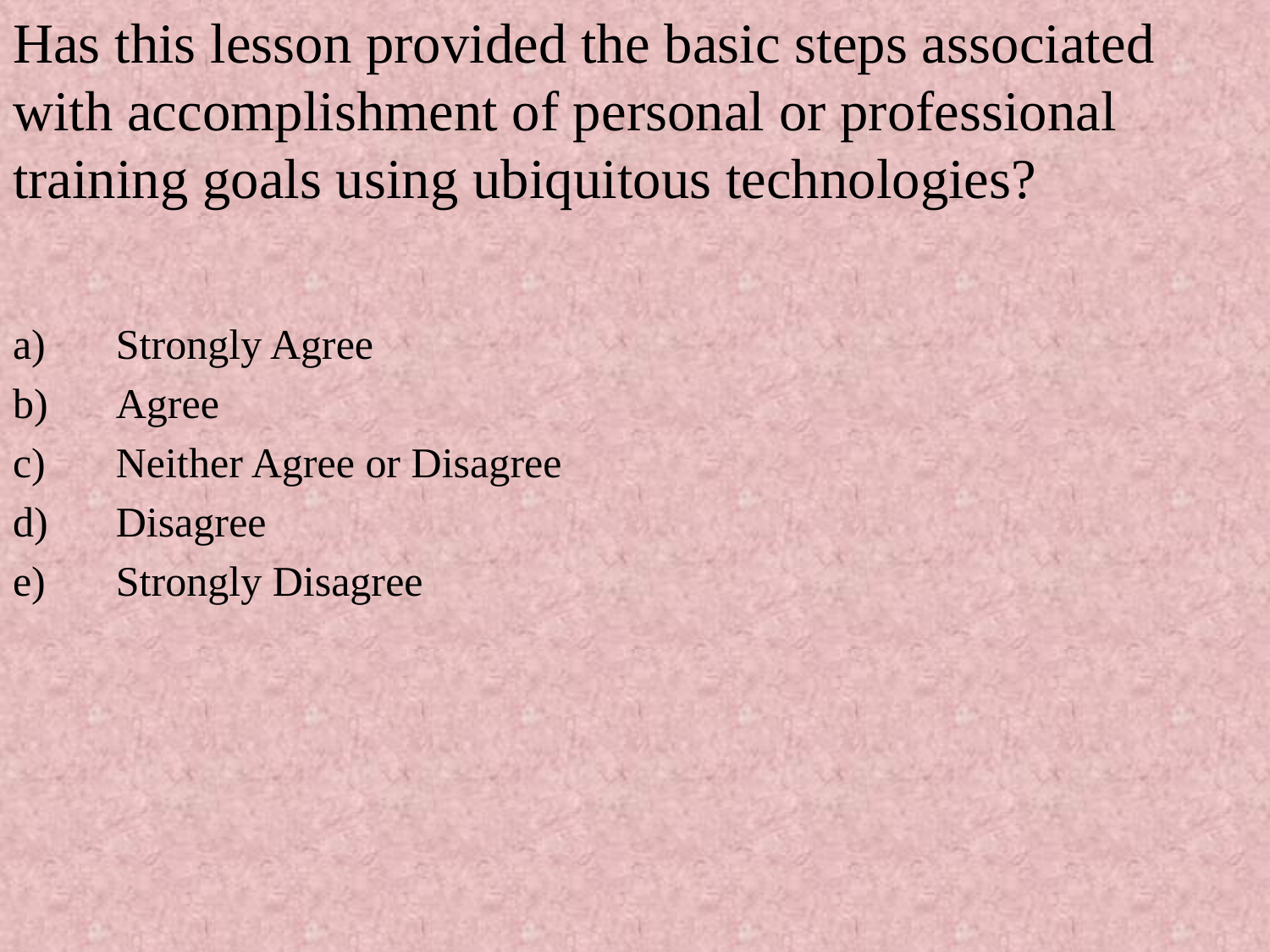

Has this lesson provided the basic steps associated with accomplishment of personal or professional training goals using ubiquitous technologies?

Strongly Agree
Agree
Neither Agree or Disagree
Disagree
Strongly Disagree